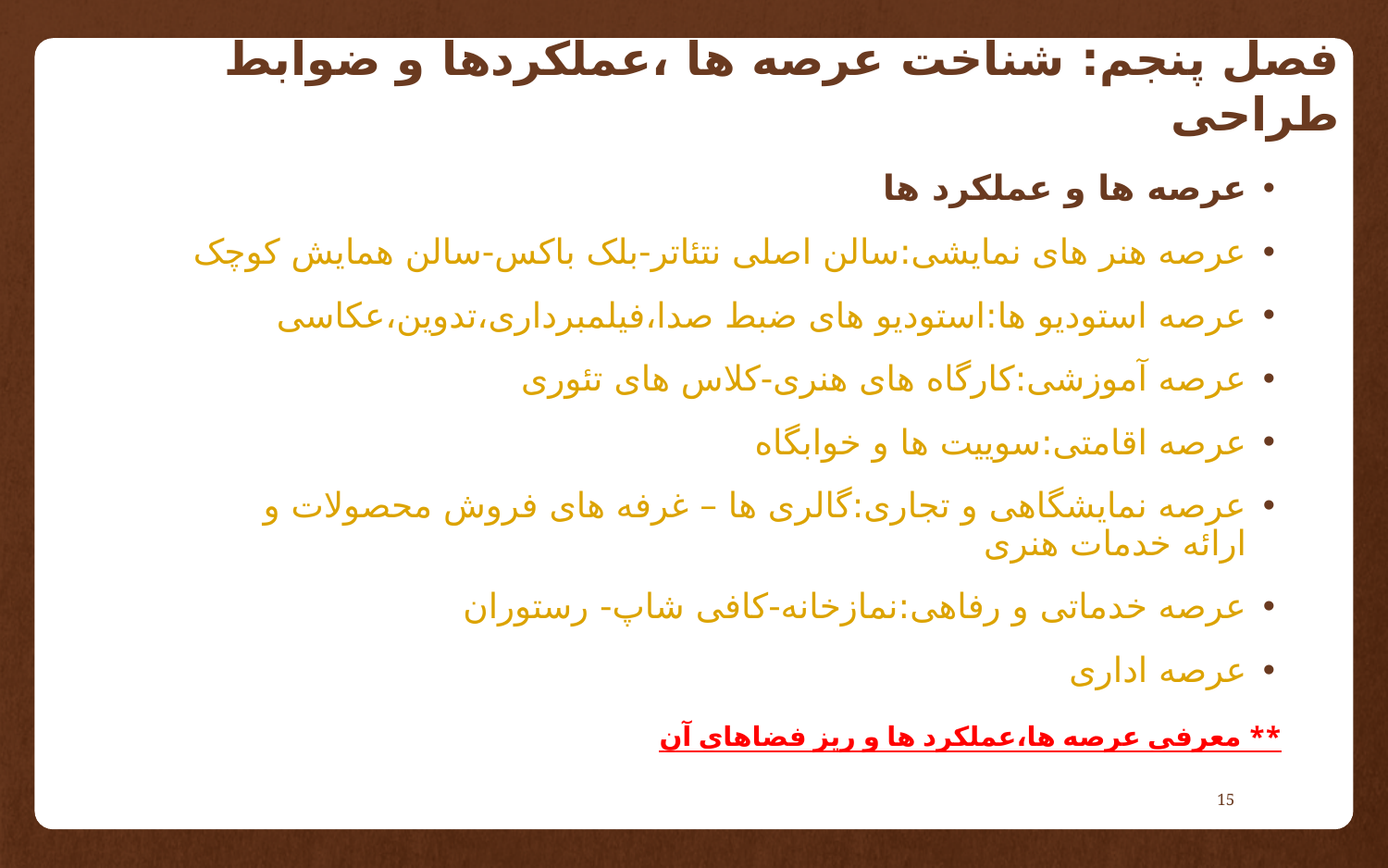

# فصل پنجم: شناخت عرصه ها ،عملکردها و ضوابط طراحی
عرصه ها و عملکرد ها
عرصه هنر های نمایشی:سالن اصلی نتئاتر-بلک باکس-سالن همایش کوچک
عرصه استودیو ها:استودیو های ضبط صدا،فیلمبرداری،تدوین،عکاسی
عرصه آموزشی:کارگاه های هنری-کلاس های تئوری
عرصه اقامتی:سوییت ها و خوابگاه
عرصه نمایشگاهی و تجاری:گالری ها – غرفه های فروش محصولات و ارائه خدمات هنری
عرصه خدماتی و رفاهی:نمازخانه-کافی شاپ- رستوران
عرصه اداری

** معرفی عرصه ها،عملکرد ها و ریز فضاهای آن
15